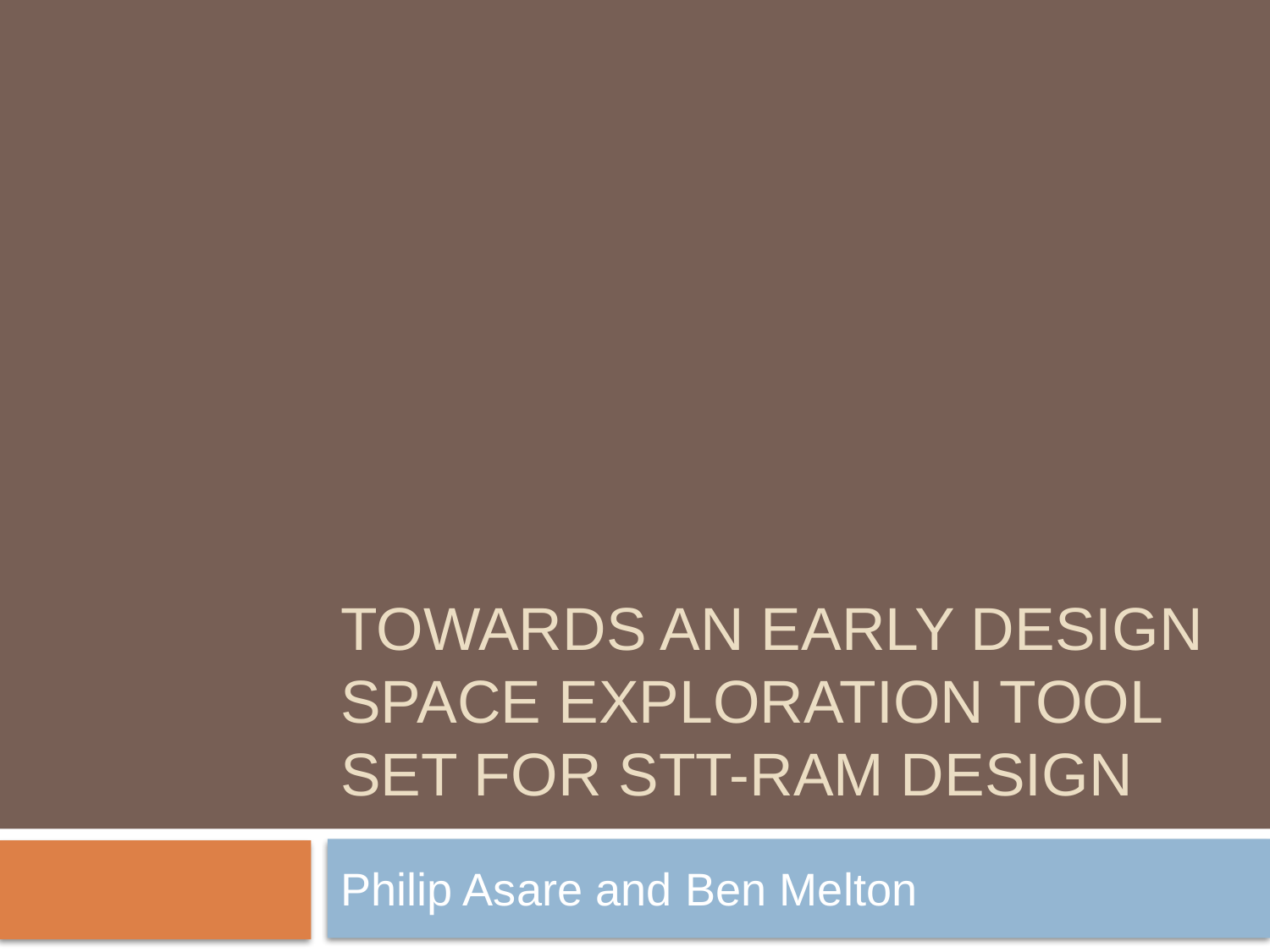

# Towards An Early Design Space Exploration Tool Set for STT-RAM Design
Philip Asare and Ben Melton